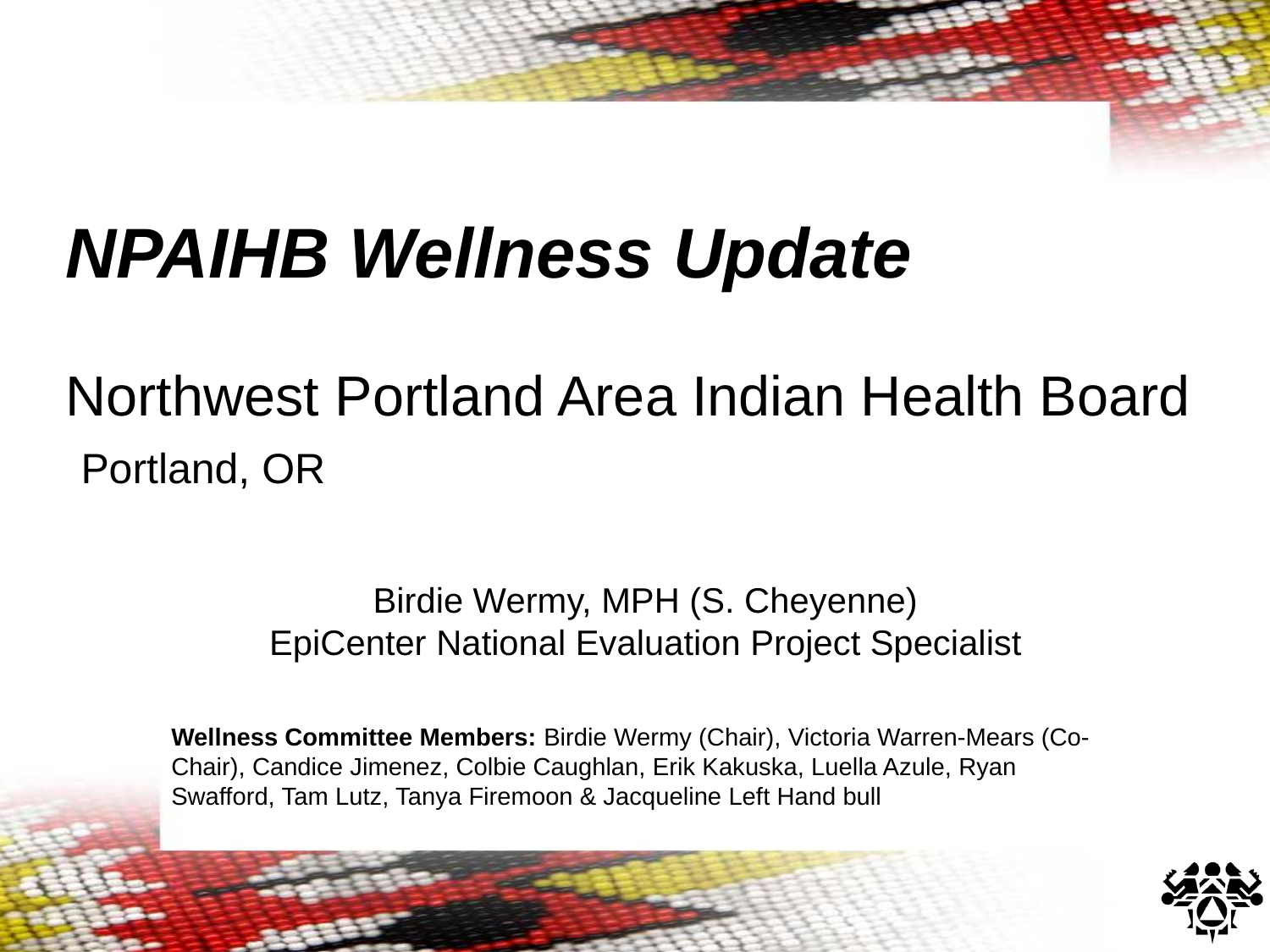

NPAIHB Wellness Update
Northwest Portland Area Indian Health Board
 Portland, OR
Birdie Wermy, MPH (S. Cheyenne)
EpiCenter National Evaluation Project Specialist

Wellness Committee Members: Birdie Wermy (Chair), Victoria Warren-Mears (Co-Chair), Candice Jimenez, Colbie Caughlan, Erik Kakuska, Luella Azule, Ryan Swafford, Tam Lutz, Tanya Firemoon & Jacqueline Left Hand bull